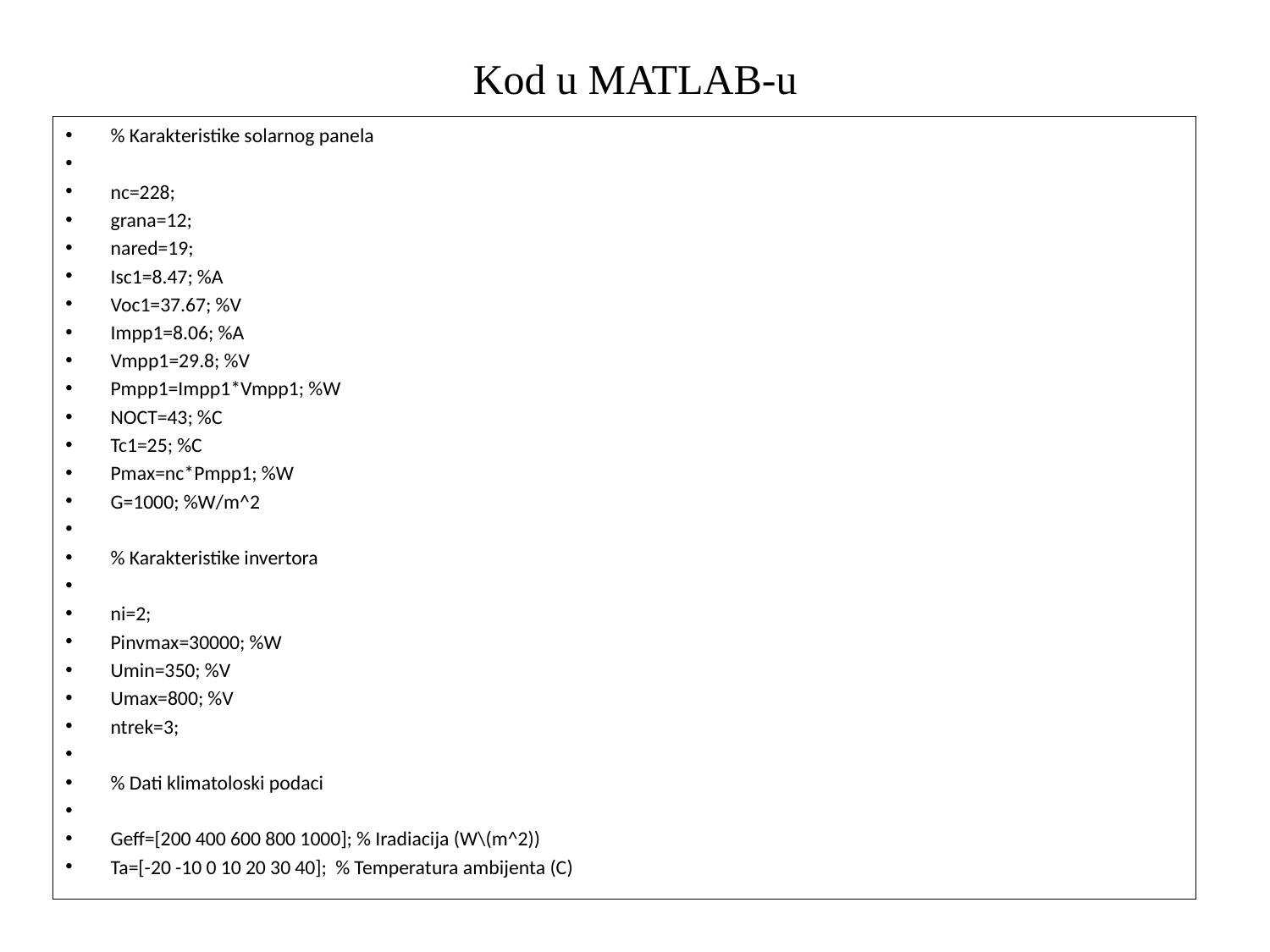

# Kod u MATLAB-u
% Karakteristike solarnog panela

nc=228;
grana=12;
nared=19;
Isc1=8.47; %A
Voc1=37.67; %V
Impp1=8.06; %A
Vmpp1=29.8; %V
Pmpp1=Impp1*Vmpp1; %W
NOCT=43; %C
Tc1=25; %C
Pmax=nc*Pmpp1; %W
G=1000; %W/m^2

% Karakteristike invertora

ni=2;
Pinvmax=30000; %W
Umin=350; %V
Umax=800; %V
ntrek=3;

% Dati klimatoloski podaci

Geff=[200 400 600 800 1000]; % Iradiacija (W\(m^2))
Ta=[-20 -10 0 10 20 30 40];  % Temperatura ambijenta (C)